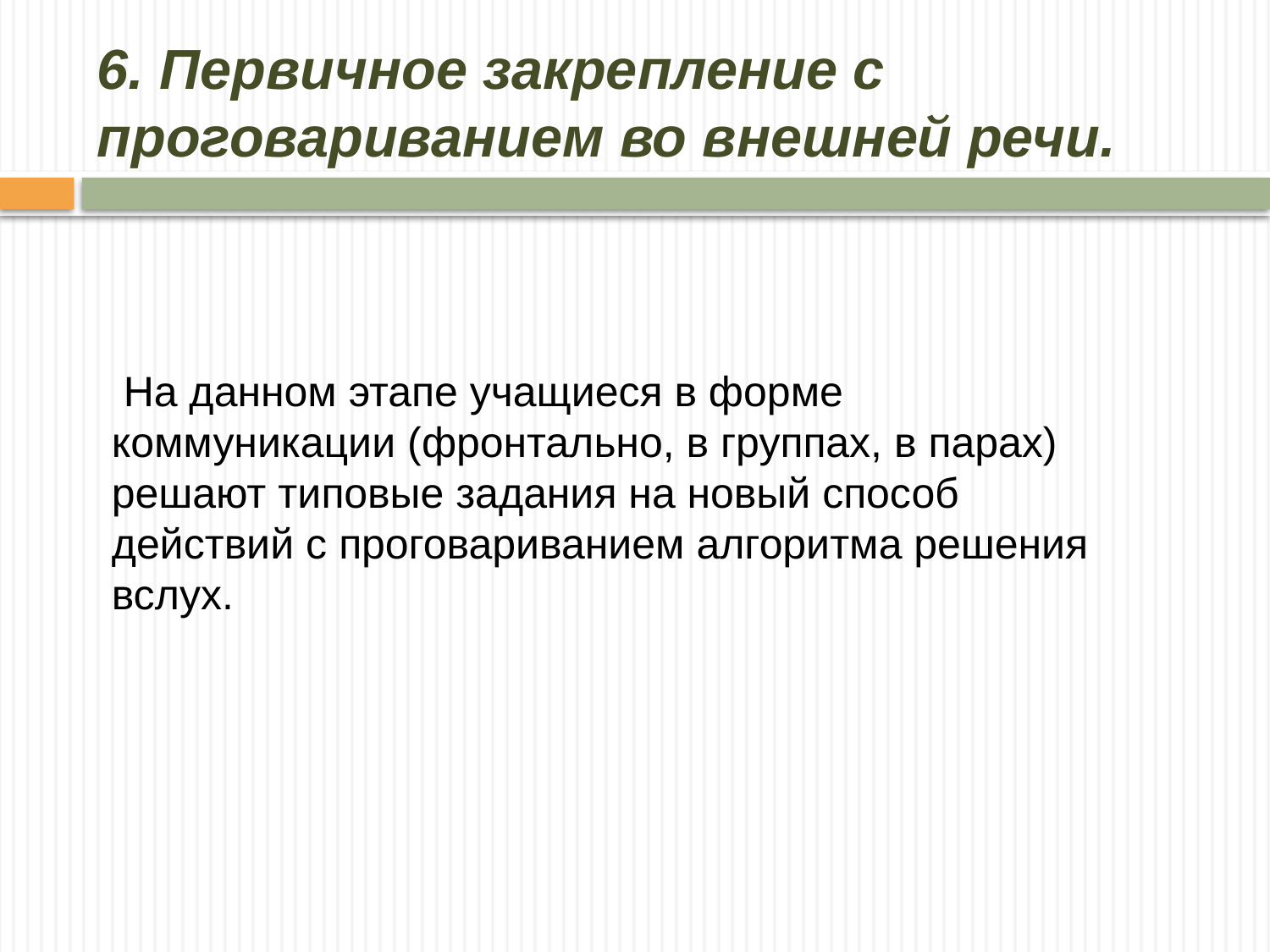

# 6. Первичное закрепление с проговариванием во внешней речи.
 На данном этапе учащиеся в форме коммуникации (фронтально, в группах, в парах) решают типовые задания на новый способ действий с проговариванием алгоритма решения вслух.